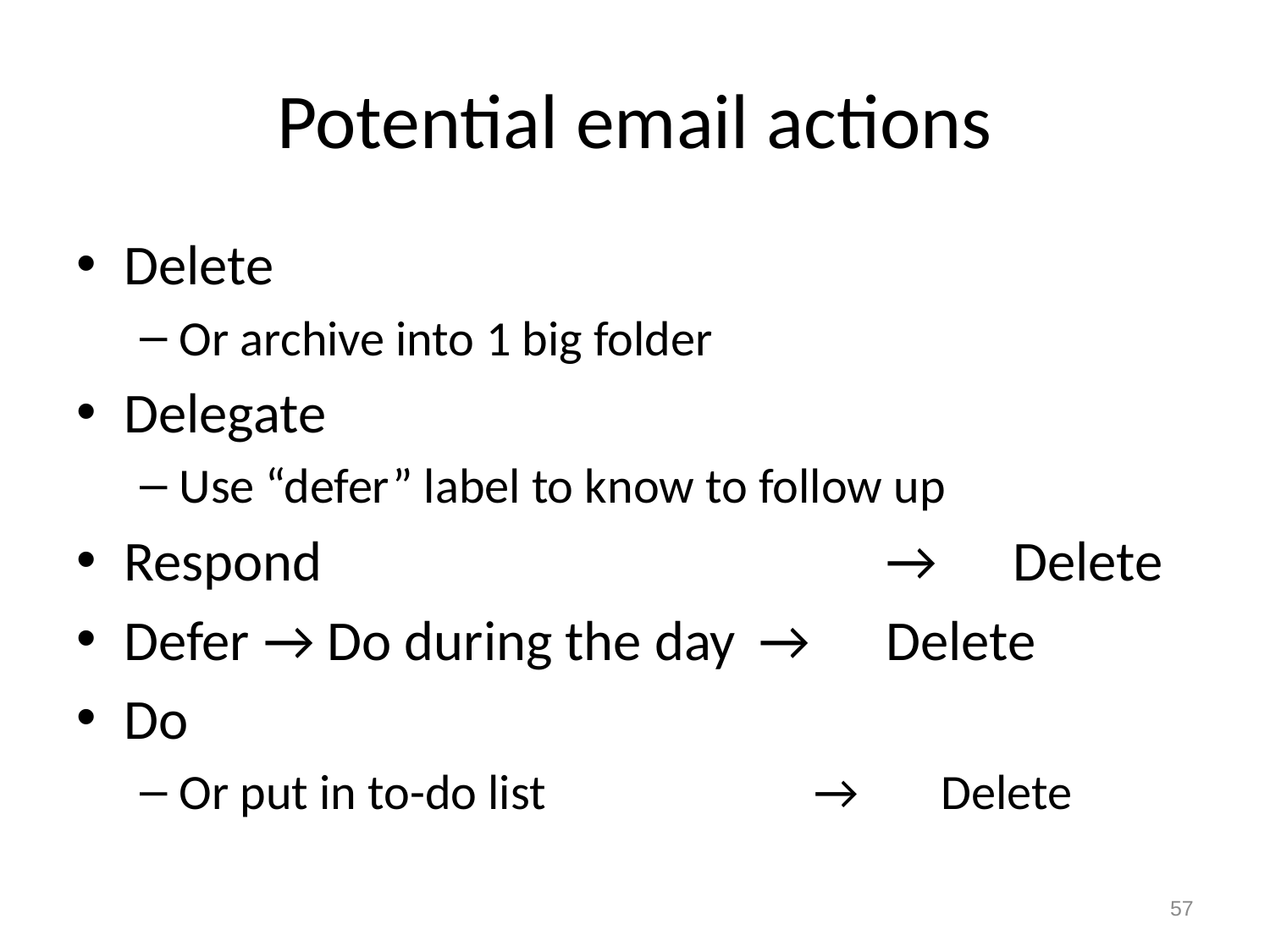

# Potential email actions
Delete
Or archive into 1 big folder
Delegate
Use “defer” label to know to follow up
Respond	 				→	Delete
Defer	 → Do during the day	→ 	Delete
Do
Or put in to-do list	 		→ 	Delete
57